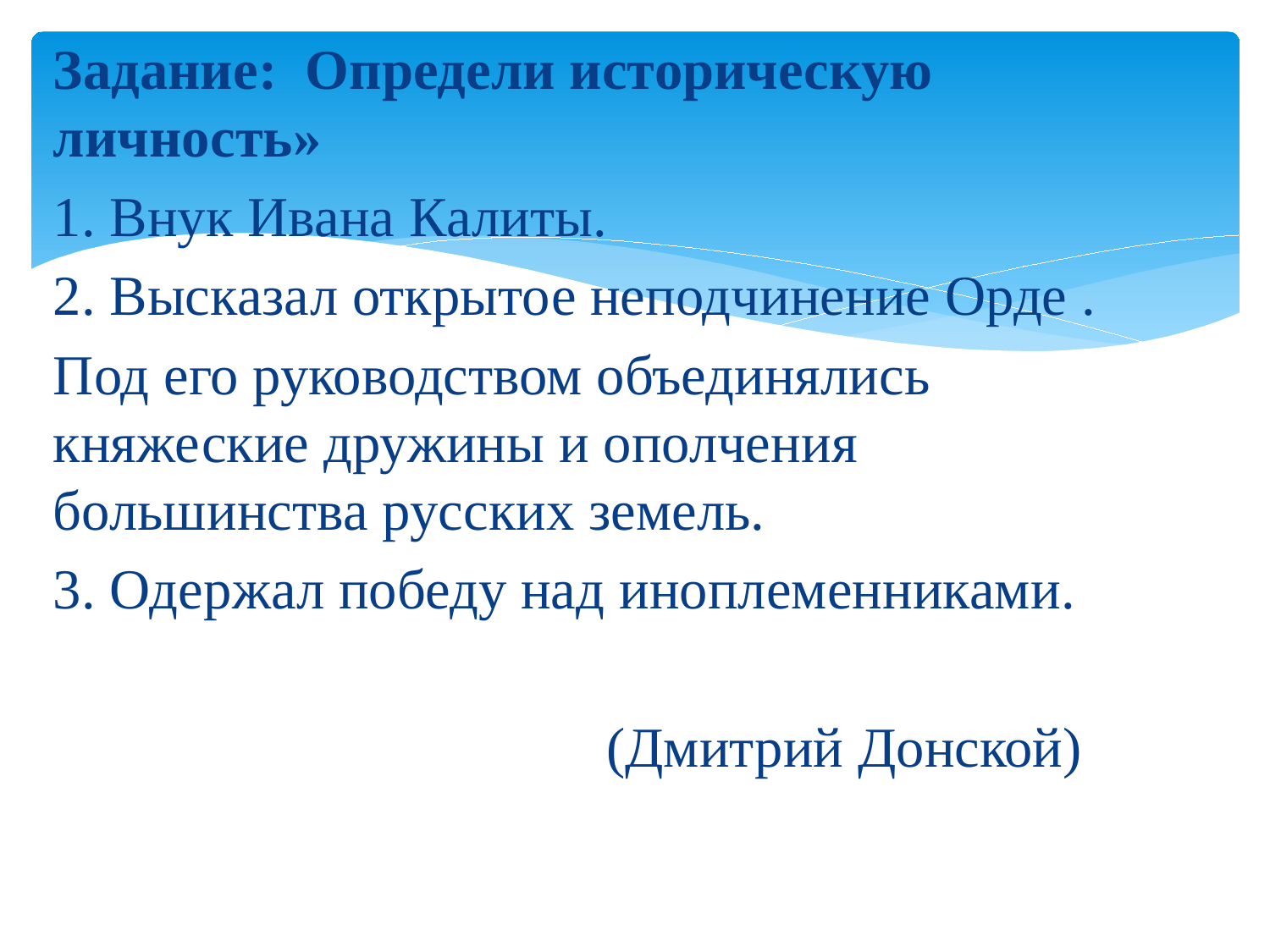

Задание:  Определи историческую личность»
1. Внук Ивана Калиты.
2. Высказал открытое неподчинение Орде .
Под его руководством объединялись княжеские дружины и ополчения большинства русских земель.
3. Одержал победу над иноплеменниками.

                                       (Дмитрий Донской)